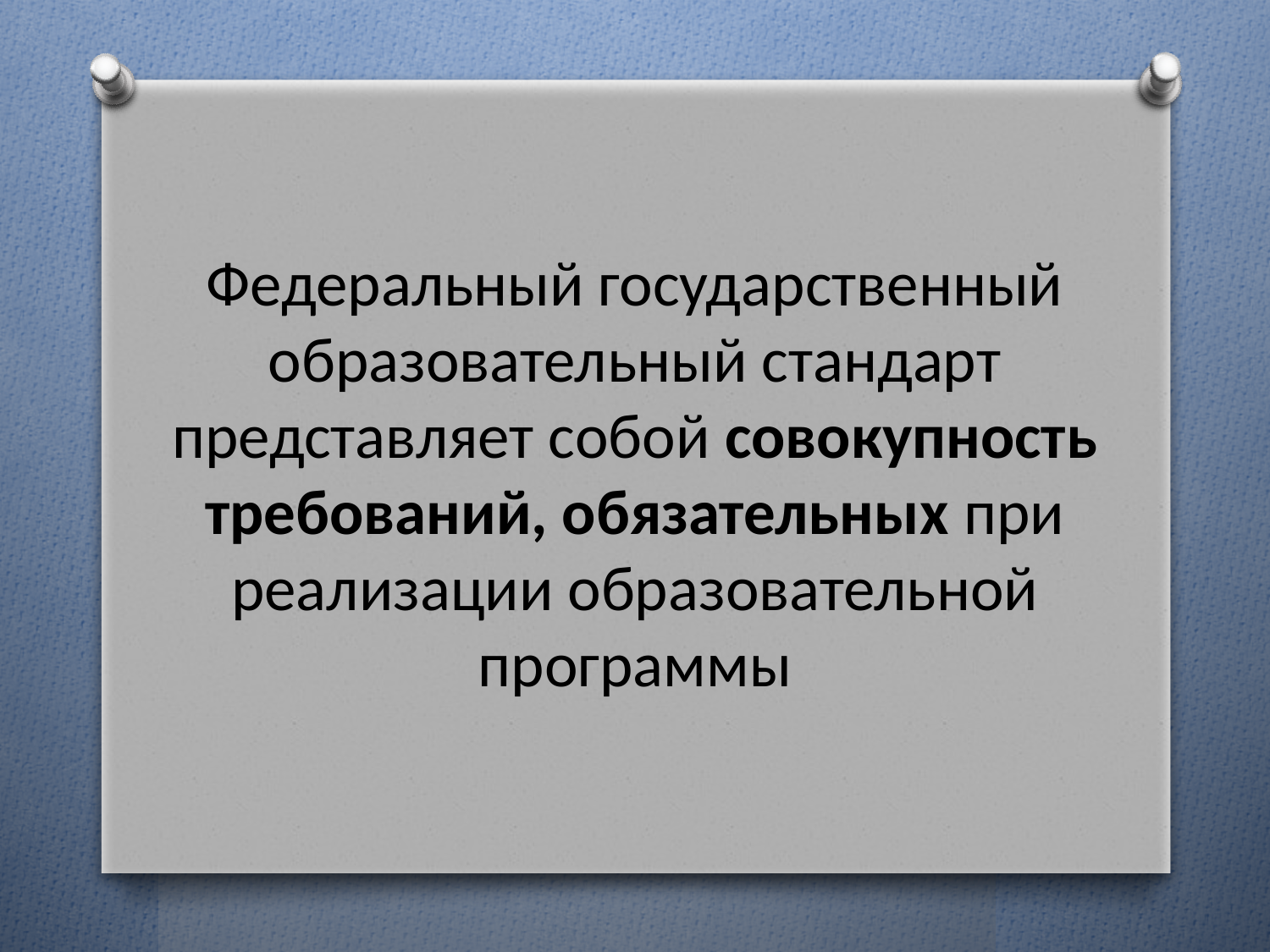

# Федеральный государственный образовательный стандарт представляет собой совокупность требований, обязательных при реализации образовательной программы